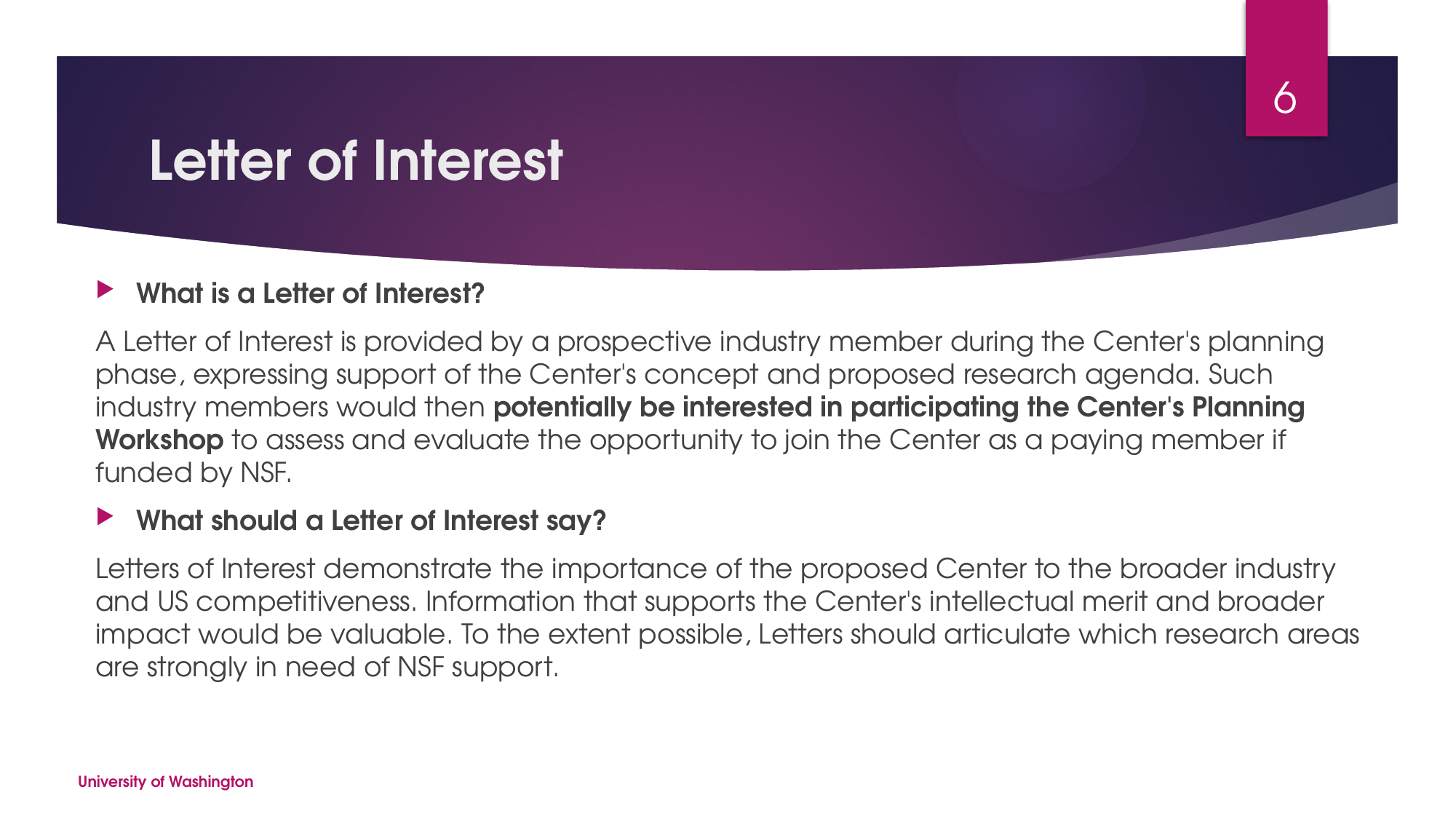

6
# Letter of Interest
What is a Letter of Interest?
A Letter of Interest is provided by a prospective industry member during the Center's planning phase, expressing support of the Center's concept and proposed research agenda. Such industry members would then potentially be interested in participating the Center's Planning Workshop to assess and evaluate the opportunity to join the Center as a paying member if funded by NSF.
What should a Letter of Interest say?
Letters of Interest demonstrate the importance of the proposed Center to the broader industry and US competitiveness. Information that supports the Center's intellectual merit and broader impact would be valuable. To the extent possible, Letters should articulate which research areas are strongly in need of NSF support.

University of Washington